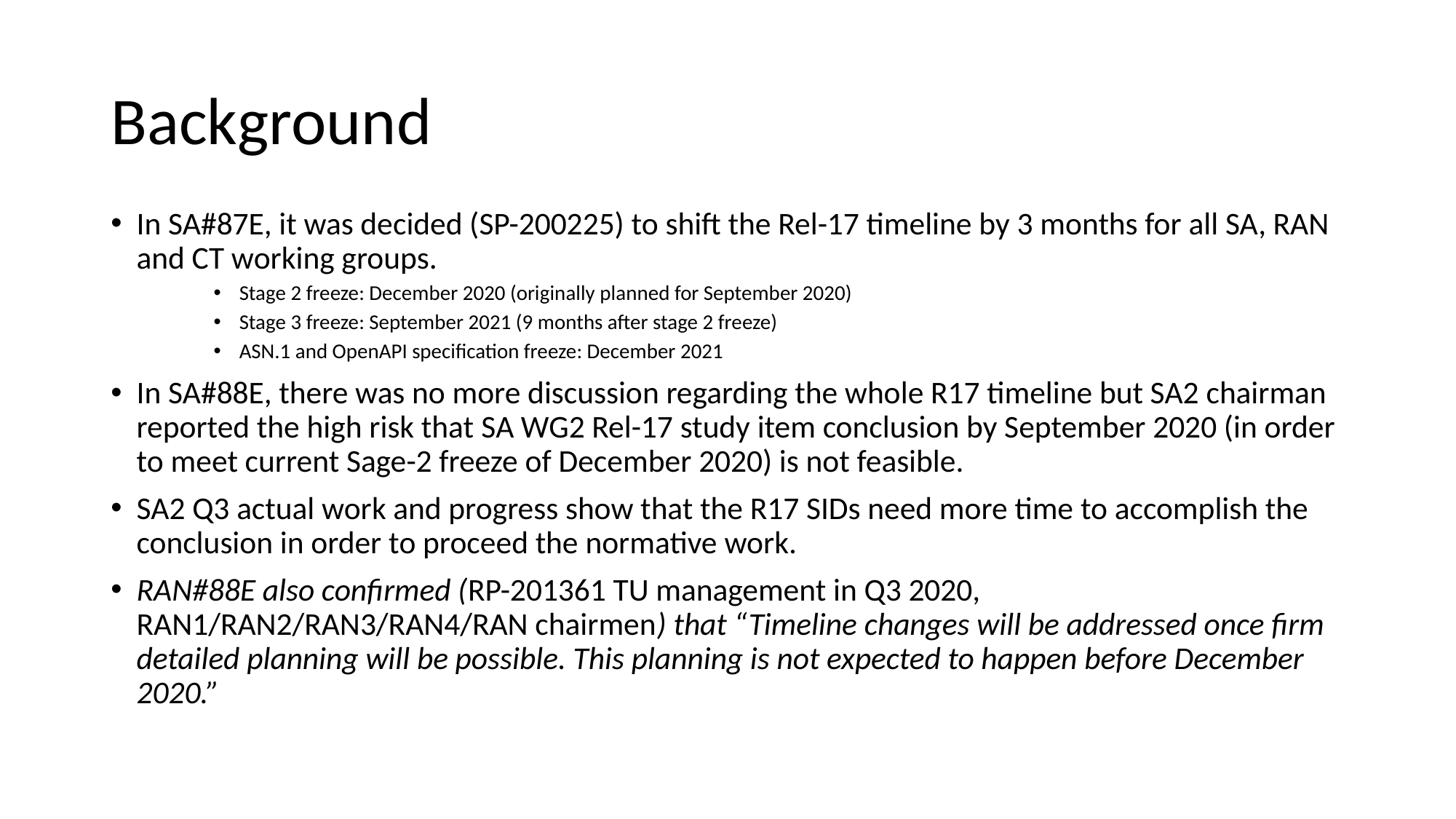

# Background
In SA#87E, it was decided (SP-200225) to shift the Rel-17 timeline by 3 months for all SA, RAN and CT working groups.
Stage 2 freeze: December 2020 (originally planned for September 2020)
Stage 3 freeze: September 2021 (9 months after stage 2 freeze)
ASN.1 and OpenAPI specification freeze: December 2021
In SA#88E, there was no more discussion regarding the whole R17 timeline but SA2 chairman reported the high risk that SA WG2 Rel-17 study item conclusion by September 2020 (in order to meet current Sage-2 freeze of December 2020) is not feasible.
SA2 Q3 actual work and progress show that the R17 SIDs need more time to accomplish the conclusion in order to proceed the normative work.
RAN#88E also confirmed (RP-201361 TU management in Q3 2020, RAN1/RAN2/RAN3/RAN4/RAN chairmen) that “Timeline changes will be addressed once firm detailed planning will be possible. This planning is not expected to happen before December 2020.”